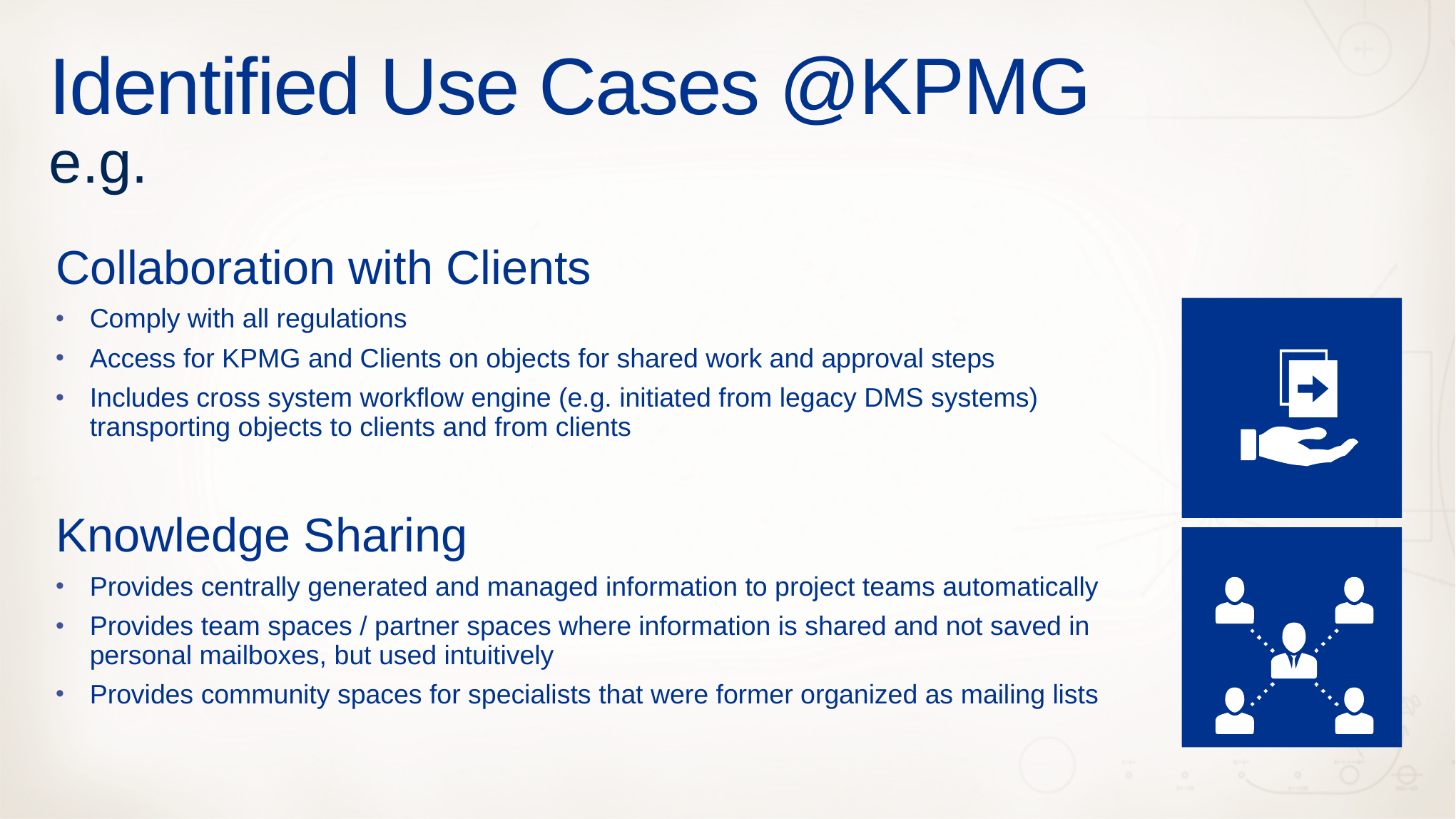

# Identified Use Cases @KPMG e.g.
Collaboration with Clients
Comply with all regulations
Access for KPMG and Clients on objects for shared work and approval steps
Includes cross system workflow engine (e.g. initiated from legacy DMS systems) transporting objects to clients and from clients

Knowledge Sharing
Provides centrally generated and managed information to project teams automatically
Provides team spaces / partner spaces where information is shared and not saved in personal mailboxes, but used intuitively
Provides community spaces for specialists that were former organized as mailing lists